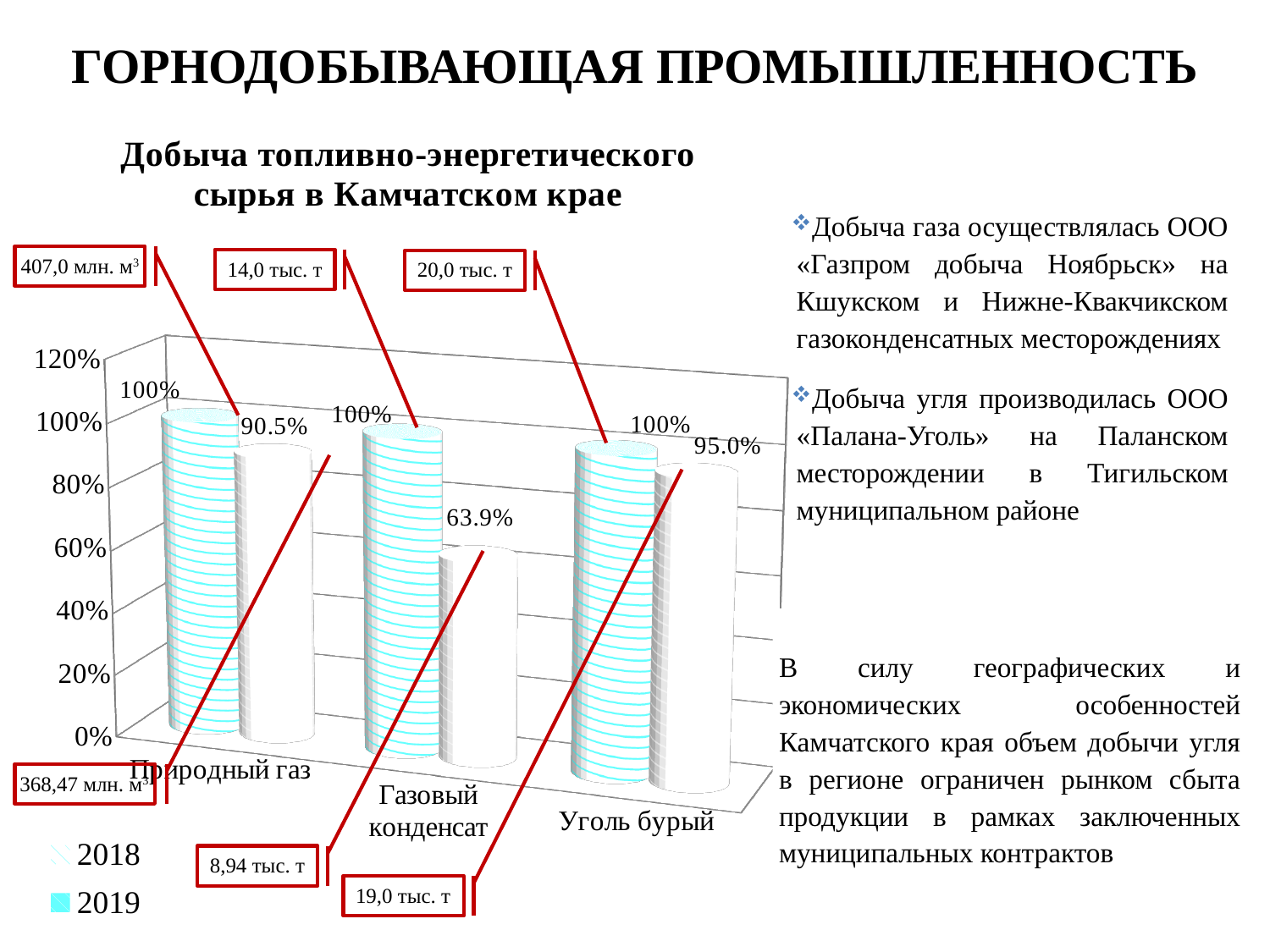

ГОРНОДОБЫВАЮЩАЯ ПРОМЫШЛЕННОСТЬ

[unsupported chart]

Добыча газа осуществлялась ООО «Газпром добыча Ноябрьск» на Кшукском и Нижне-Квакчикском газоконденсатных месторождениях

Добыча угля производилась ООО «Палана-Уголь» на Паланском месторождении в Тигильском муниципальном районе
407,0 млн. м3

20,0 тыс. т
14,0 тыс. т

В силу географических и экономических особенностей Камчатского края объем добычи угля в регионе ограничен рынком сбыта продукции в рамках заключенных муниципальных контрактов

 368,47 млн. м3
8,94 тыс. т

19,0 тыс. т